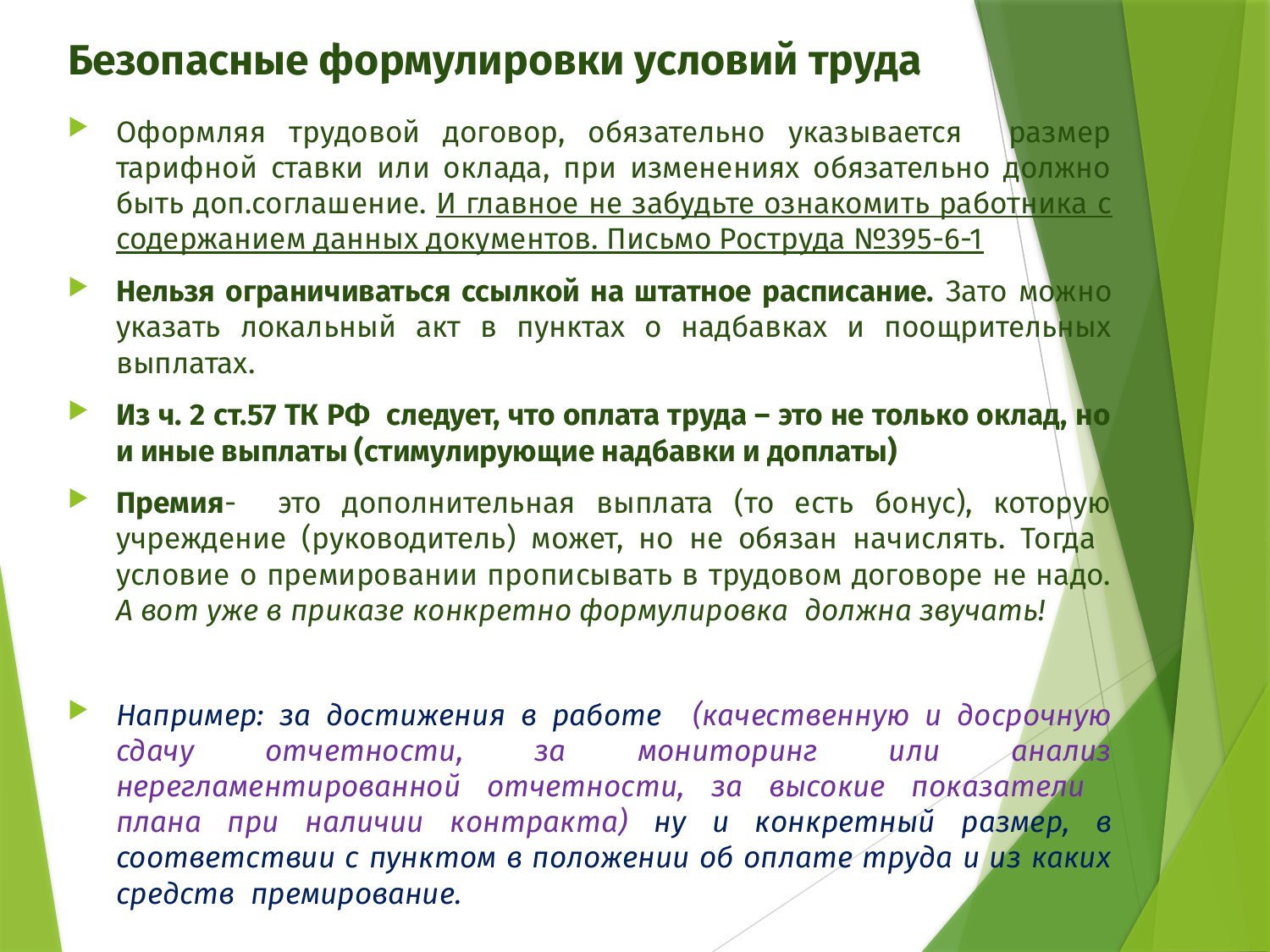

# Безопасные формулировки условий труда
Оформляя трудовой договор, обязательно указывается  размер тарифной ставки или оклада, при изменениях обязательно должно быть доп.соглашение. И главное не забудьте ознакомить работника с содержанием данных документов. Письмо Роструда №395-6-1
Нельзя ограничиваться ссылкой на штатное расписание. Зато можно указать локальный акт в пунктах о надбавках и поощрительных выплатах.
Из ч. 2 ст.57 ТК РФ  следует, что оплата труда – это не только оклад, но и иные выплаты (стимулирующие надбавки и доплаты)
Премия-  это дополнительная выплата (то есть бонус), которую учреждение (руководитель) может, но не обязан начислять. Тогда  условие о премировании прописывать в трудовом договоре не надо. А вот уже в приказе конкретно формулировка  должна звучать!

Например: за достижения в работе  (качественную и досрочную сдачу отчетности, за мониторинг или анализ нерегламентированной отчетности, за высокие показатели  плана при наличии контракта) ну и конкретный размер, в соответствии с пунктом в положении об оплате труда и из каких средств  премирование.